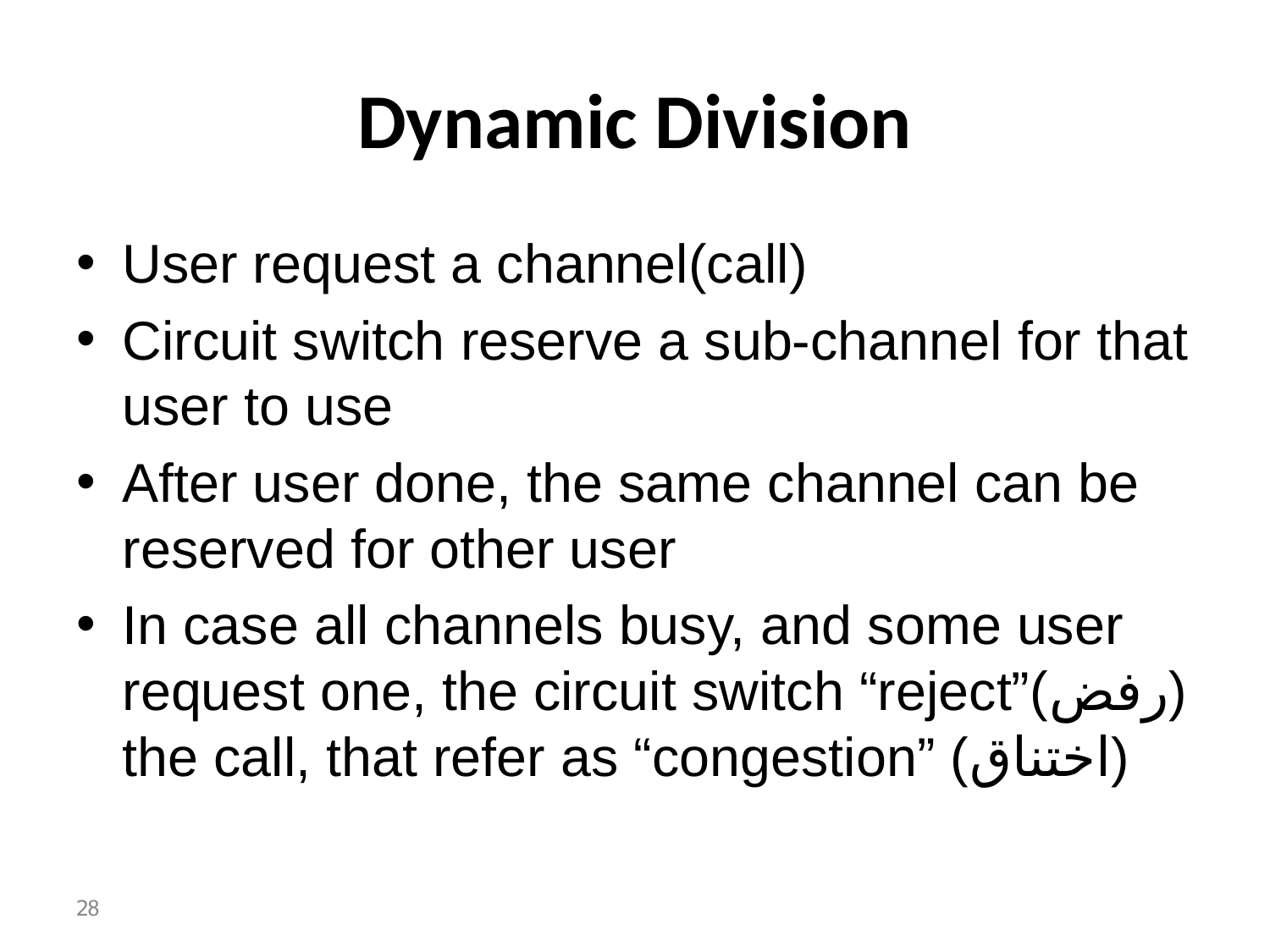

# Dynamic Division
User request a channel(call)
Circuit switch reserve a sub-channel for that user to use
After user done, the same channel can be reserved for other user
In case all channels busy, and some user request one, the circuit switch “reject”(رفض) the call, that refer as “congestion” (اختناق)

28